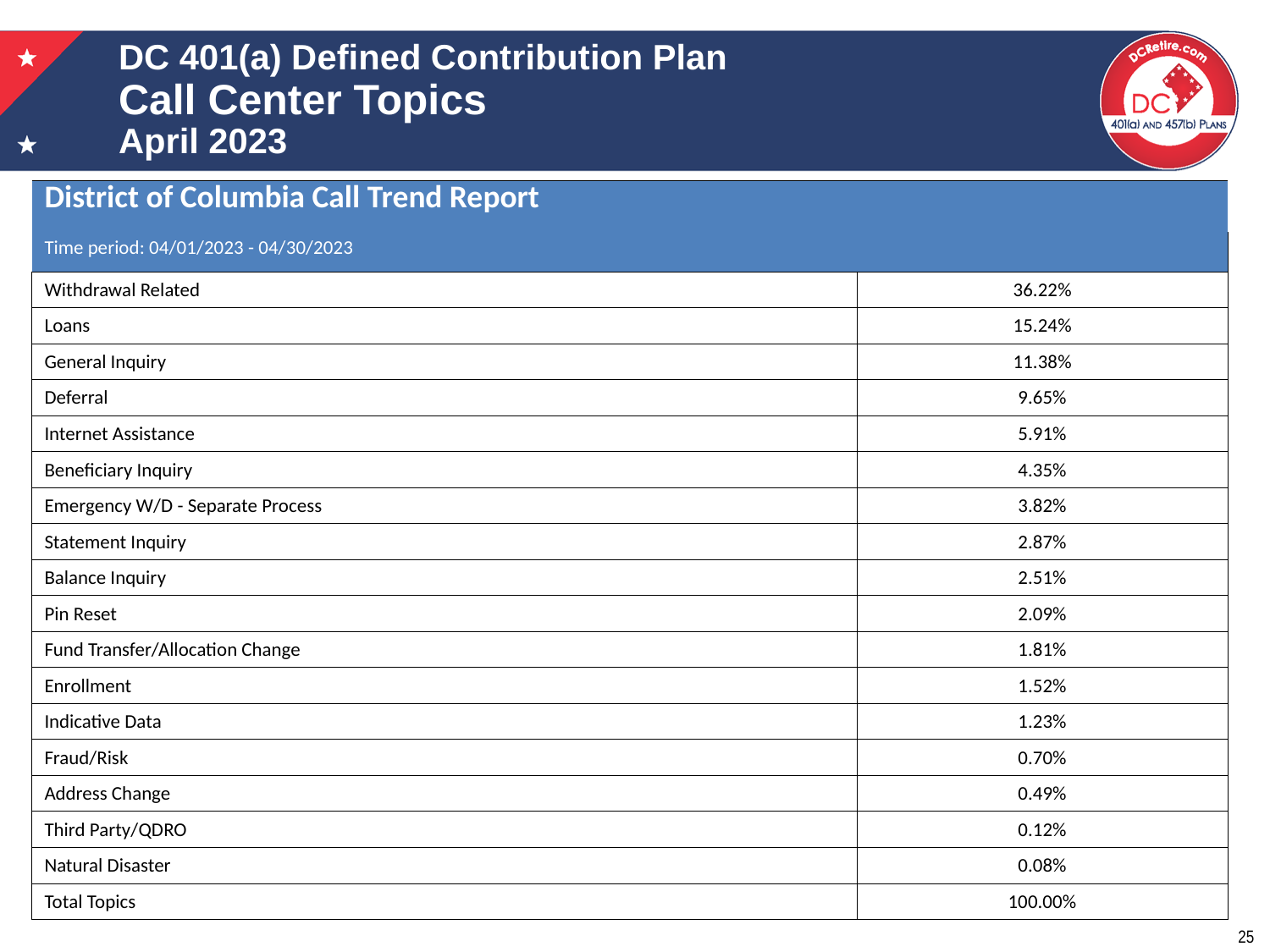

# DC 401(a) Defined Contribution Plan Call Center Topics April 2023
| District of Columbia Call Trend Report |  |
| --- | --- |
| Time period: 04/01/2023 - 04/30/2023 |  |
| Withdrawal Related | 36.22% |
| Loans | 15.24% |
| General Inquiry | 11.38% |
| Deferral | 9.65% |
| Internet Assistance | 5.91% |
| Beneficiary Inquiry | 4.35% |
| Emergency W/D - Separate Process | 3.82% |
| Statement Inquiry | 2.87% |
| Balance Inquiry | 2.51% |
| Pin Reset | 2.09% |
| Fund Transfer/Allocation Change | 1.81% |
| Enrollment | 1.52% |
| Indicative Data | 1.23% |
| Fraud/Risk | 0.70% |
| Address Change | 0.49% |
| Third Party/QDRO | 0.12% |
| Natural Disaster | 0.08% |
| Total Topics | 100.00% |
*Note statistics are for all DC plans combined